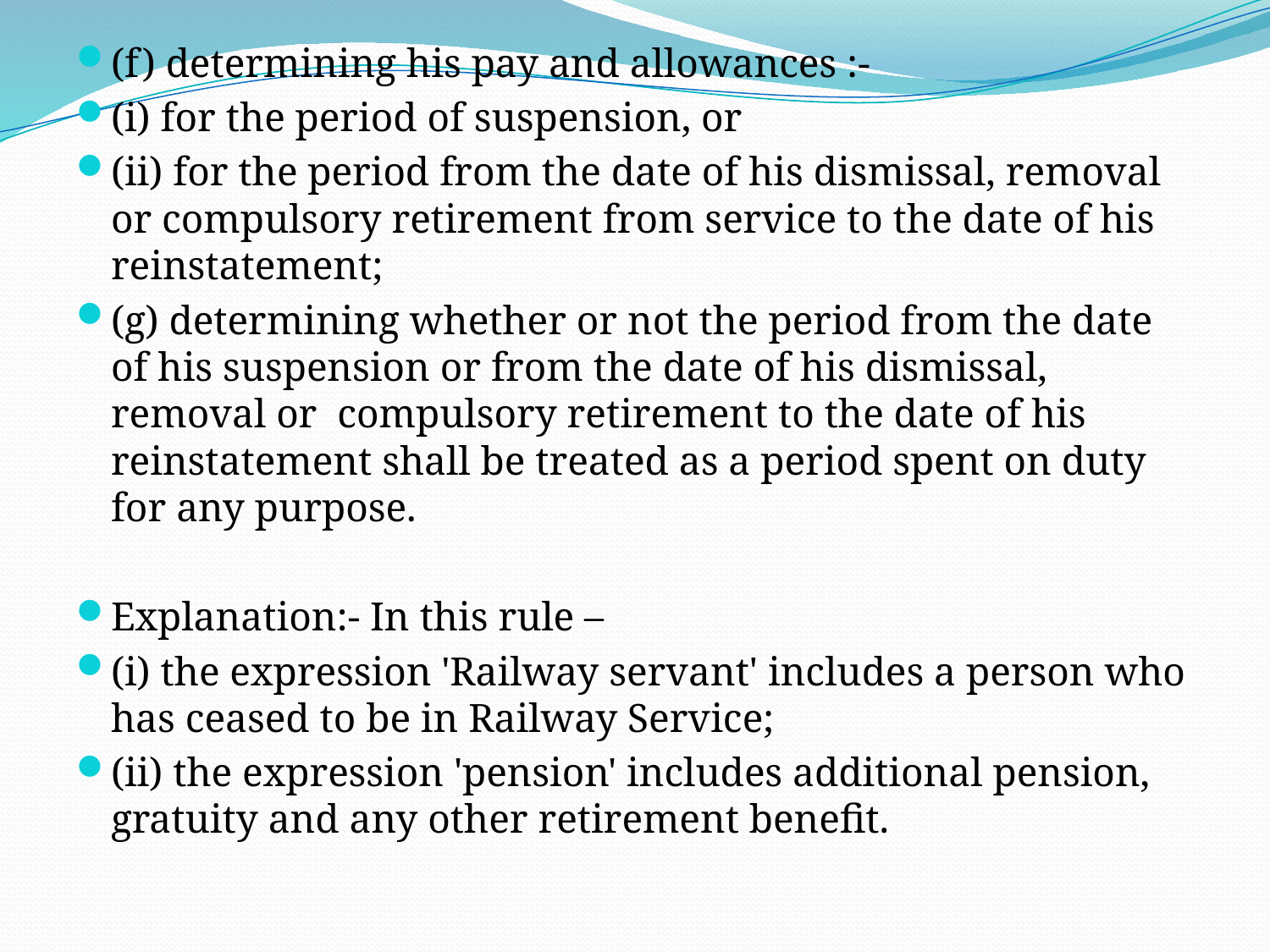

(f) determining his pay and allowances :-
(i) for the period of suspension, or
(ii) for the period from the date of his dismissal, removal or compulsory retirement from service to the date of his reinstatement;
(g) determining whether or not the period from the date of his suspension or from the date of his dismissal, removal or  compulsory retirement to the date of his reinstatement shall be treated as a period spent on duty for any purpose.

Explanation:- In this rule –
(i) the expression 'Railway servant' includes a person who has ceased to be in Railway Service;
(ii) the expression 'pension' includes additional pension, gratuity and any other retirement benefit.